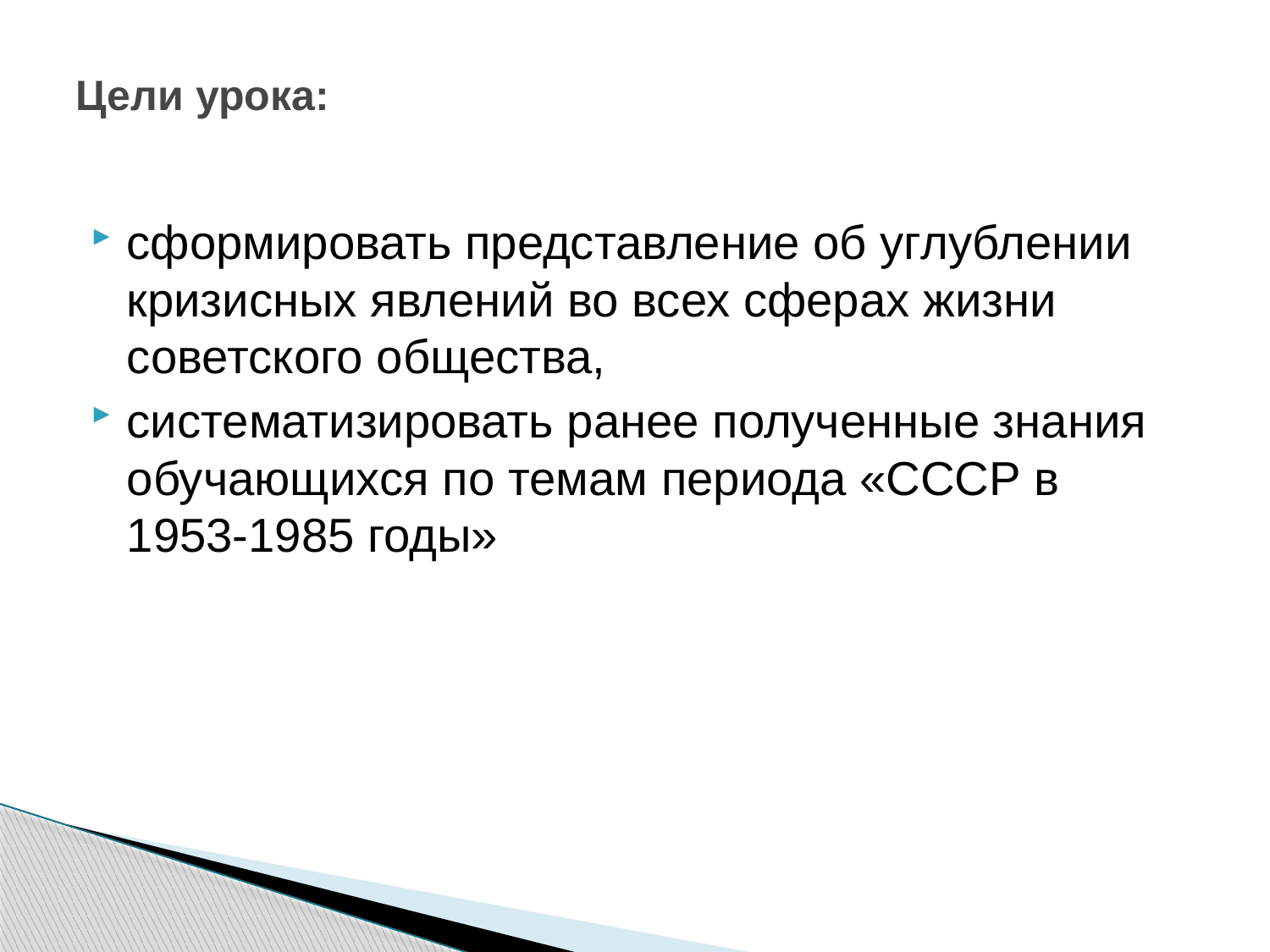

# Цели урока:
сформировать представление об углублении кризисных явлений во всех сферах жизни советского общества,
систематизировать ранее полученные знания обучающихся по темам периода «СССР в 1953-1985 годы»